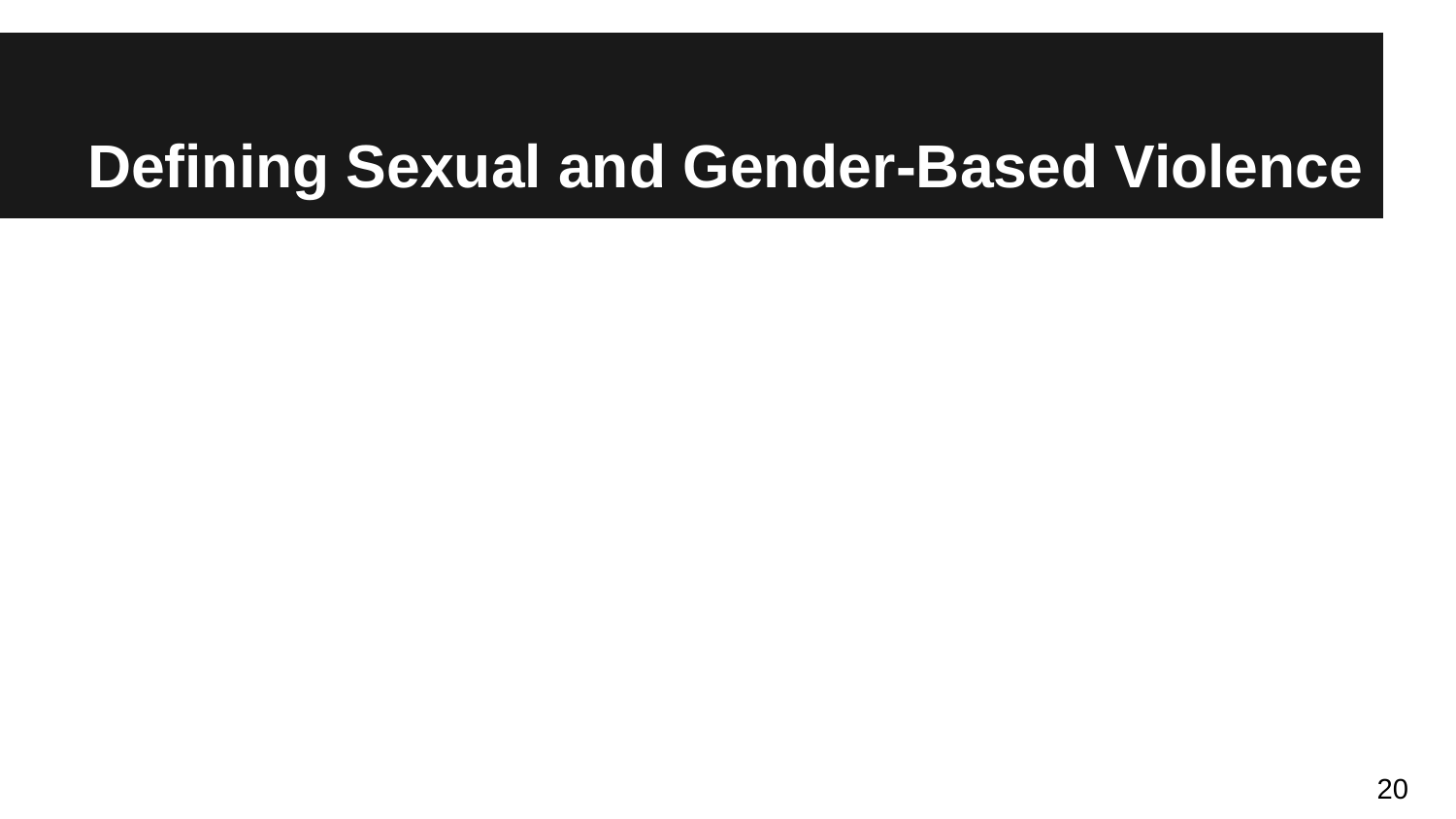

# Defining Sexual and Gender-Based Violence

20